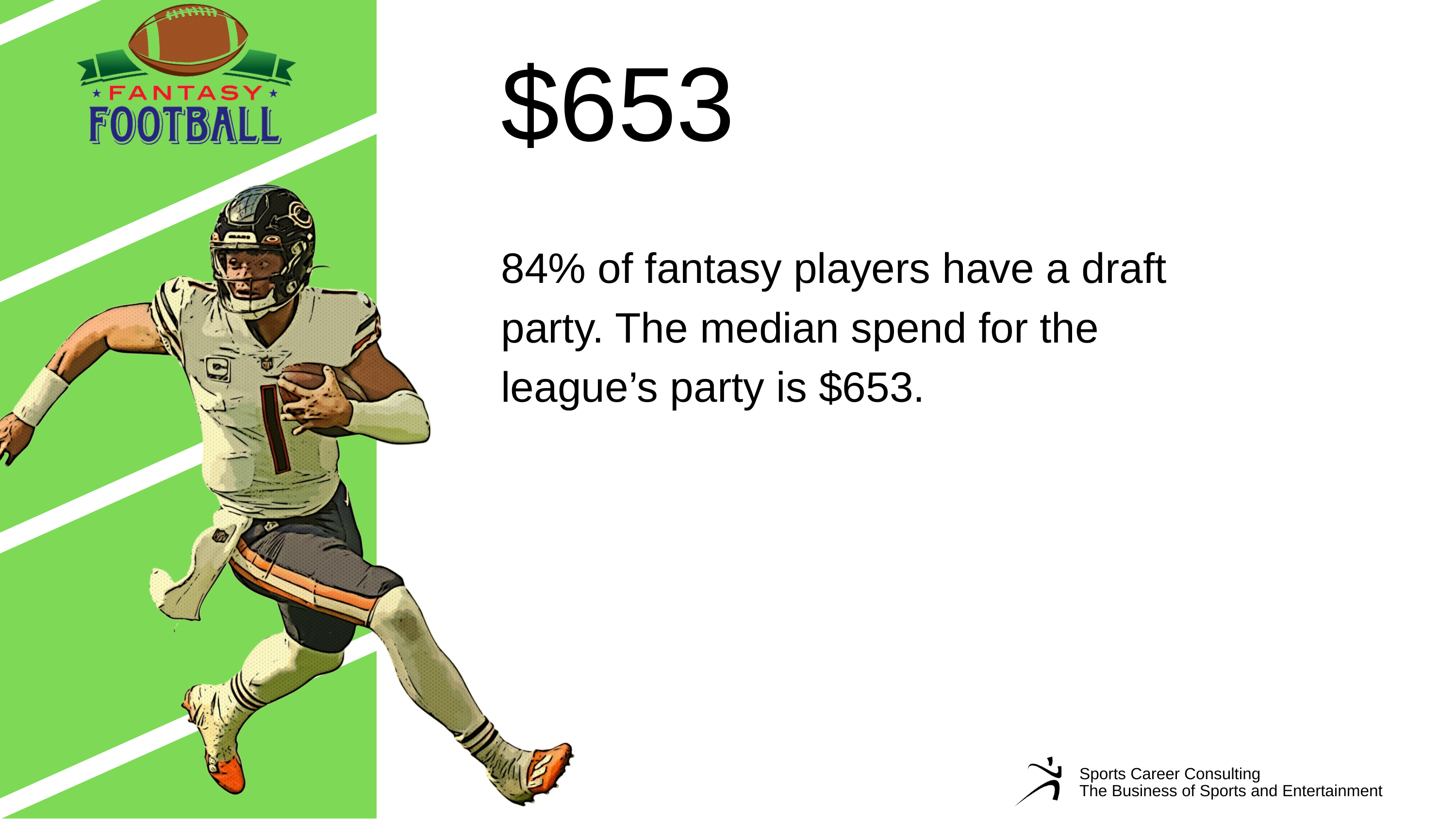

$653

84% of fantasy players have a draft party. The median spend for the league’s party is $653.

Sports Career Consulting
The Business of Sports and Entertainment